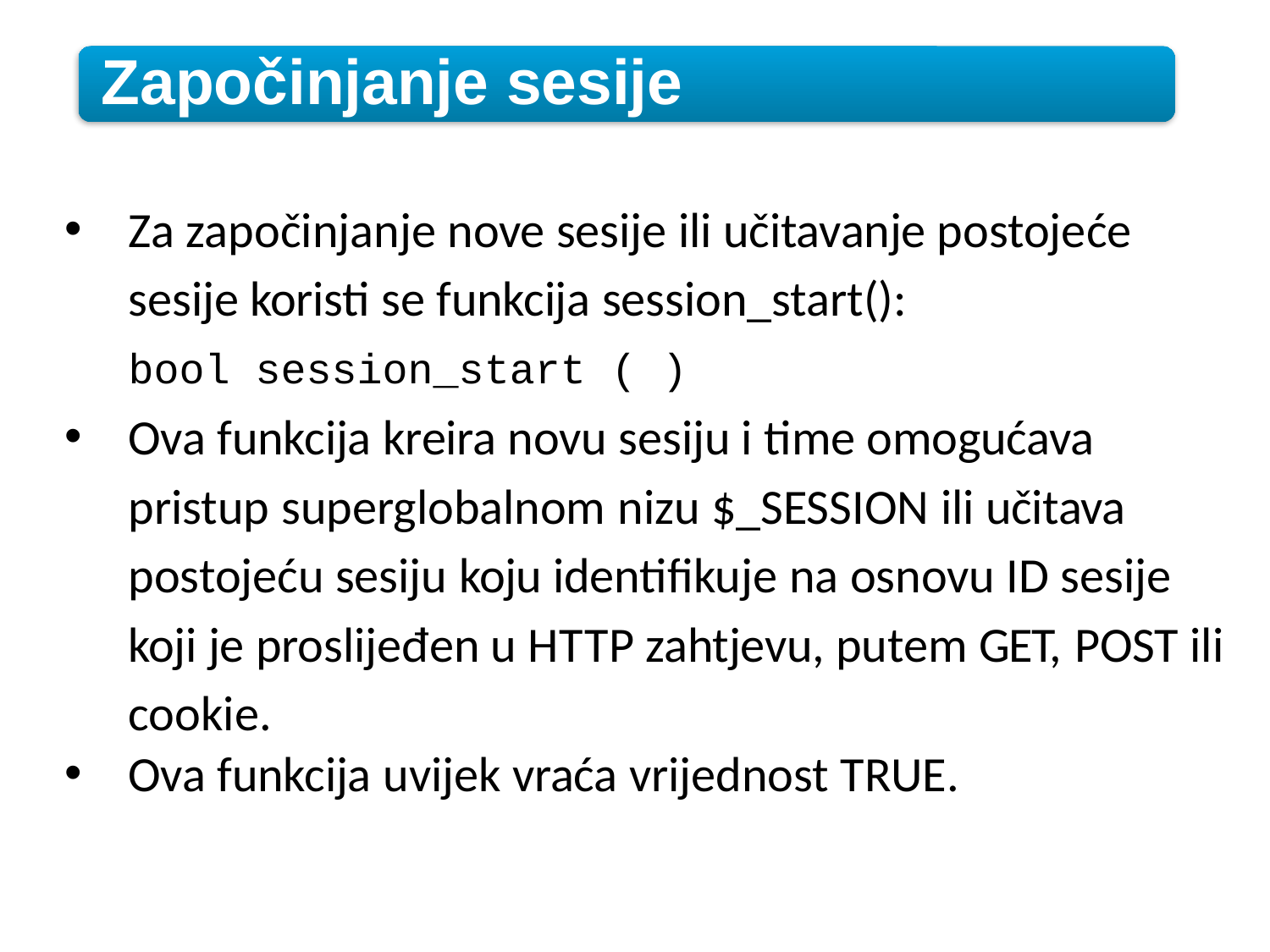

Započinjanje sesije
Za započinjanje nove sesije ili učitavanje postojeće sesije koristi se funkcija session_start():
bool session_start ( )
Ova funkcija kreira novu sesiju i time omogućava pristup superglobalnom nizu $_SESSION ili učitava postojeću sesiju koju identifikuje na osnovu ID sesije koji je proslijeđen u HTTP zahtjevu, putem GET, POST ili cookie.
Ova funkcija uvijek vraća vrijednost TRUE.